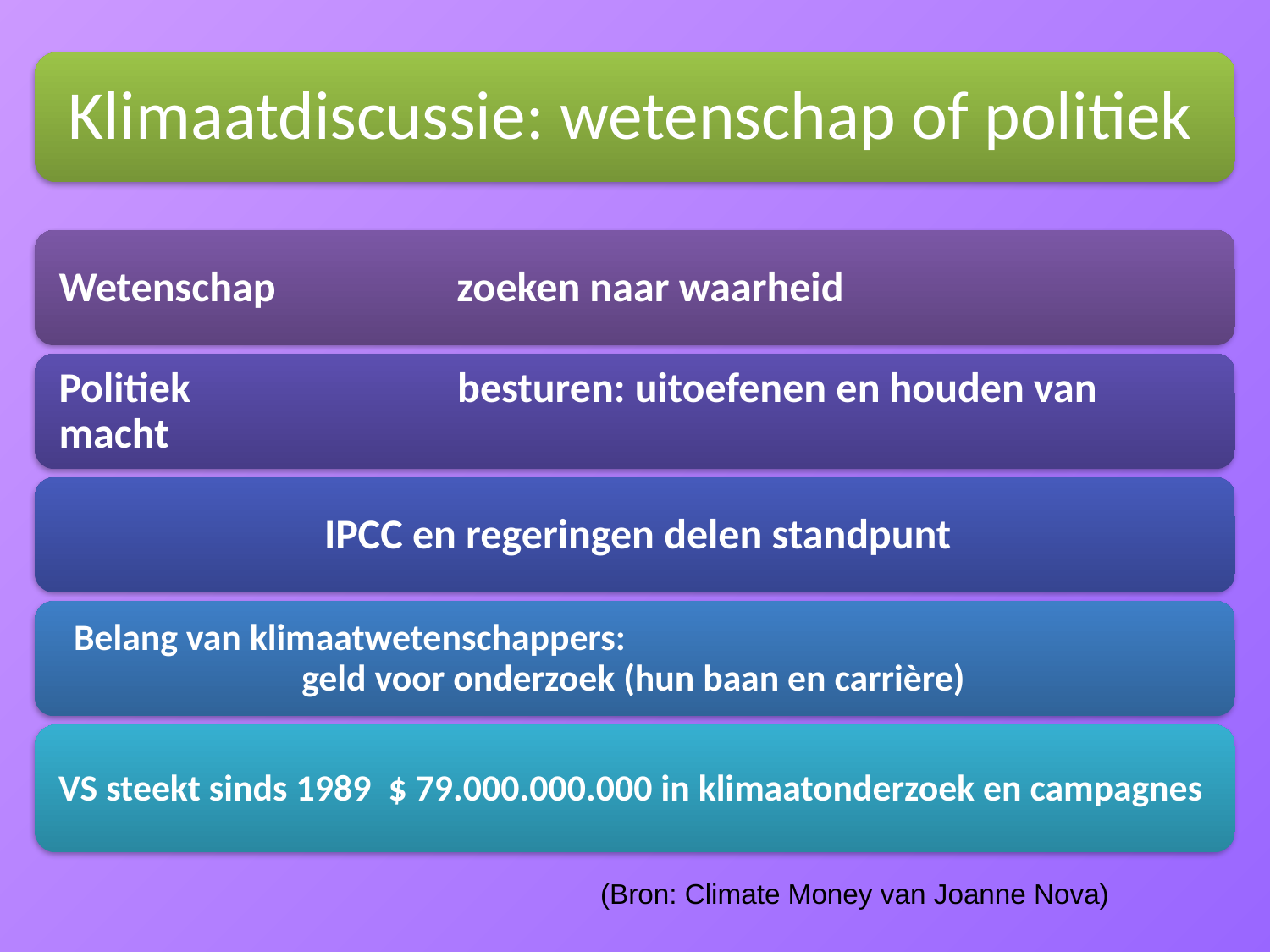

Klimaatdiscussie: wetenschap of politiek
Wetenschap                   zoeken naar waarheid
Politiek                            besturen: uitoefenen en houden van macht
IPCC en regeringen delen standpunt
Belang van klimaatwetenschappers:                                                                     geld voor onderzoek (hun baan en carrière)
VS steekt sinds 1989  $ 79.000.000.000 in klimaatonderzoek en campagnes
(Bron: Climate Money van Joanne Nova)